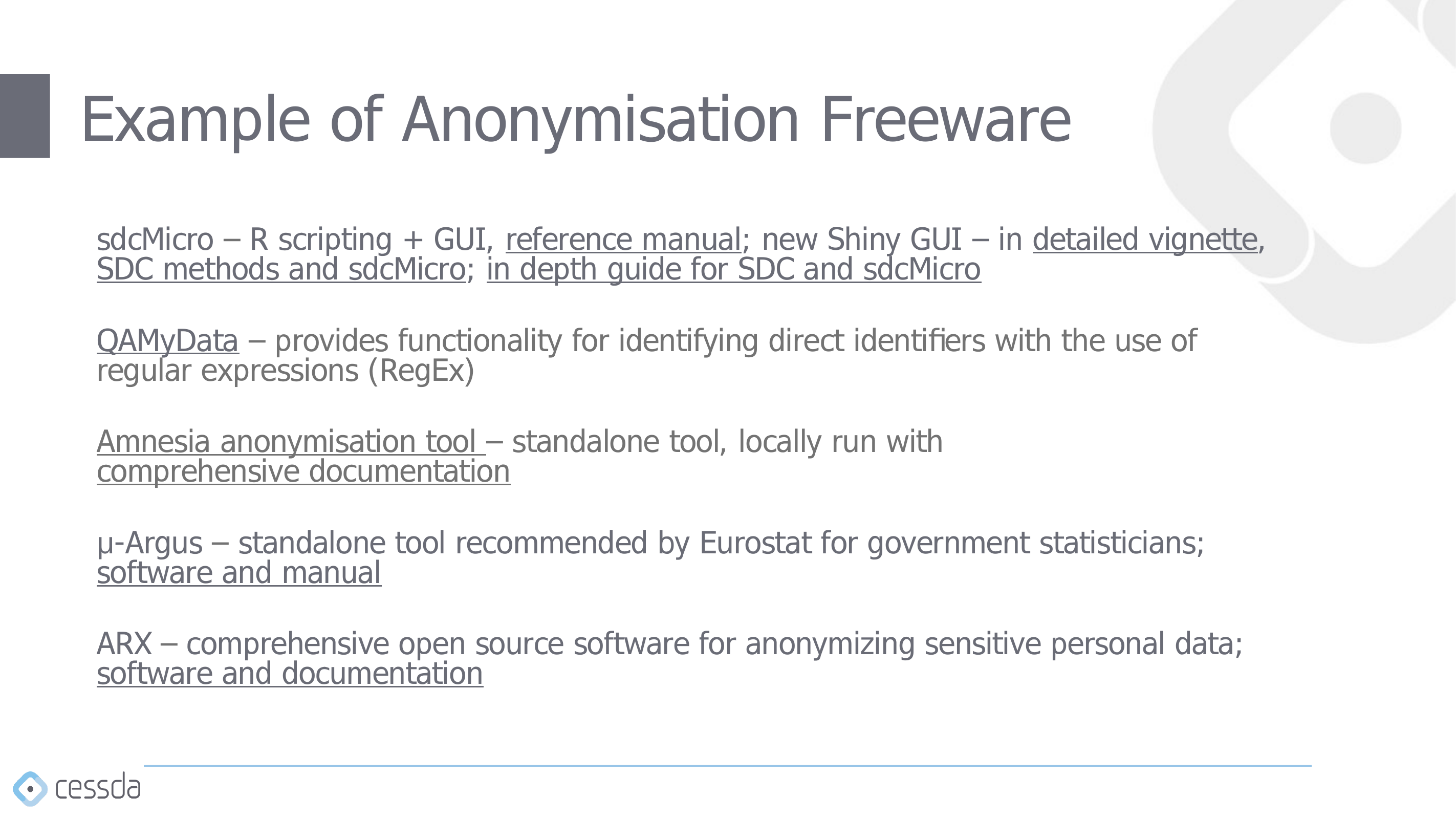

# Example of Anonymisation Freeware

sdcMicro – R scripting + GUI, reference manual; new Shiny GUI – in detailed vignette, SDC methods and sdcMicro; in depth guide for SDC and sdcMicro

QAMyData – provides functionality for identifying direct identifiers with the use of regular expressions (RegEx)

Amnesia anonymisation tool – standalone tool, locally run with comprehensive documentation

μ-Argus – standalone tool recommended by Eurostat for government statisticians; software and manual

ARX – comprehensive open source software for anonymizing sensitive personal data; software and documentation